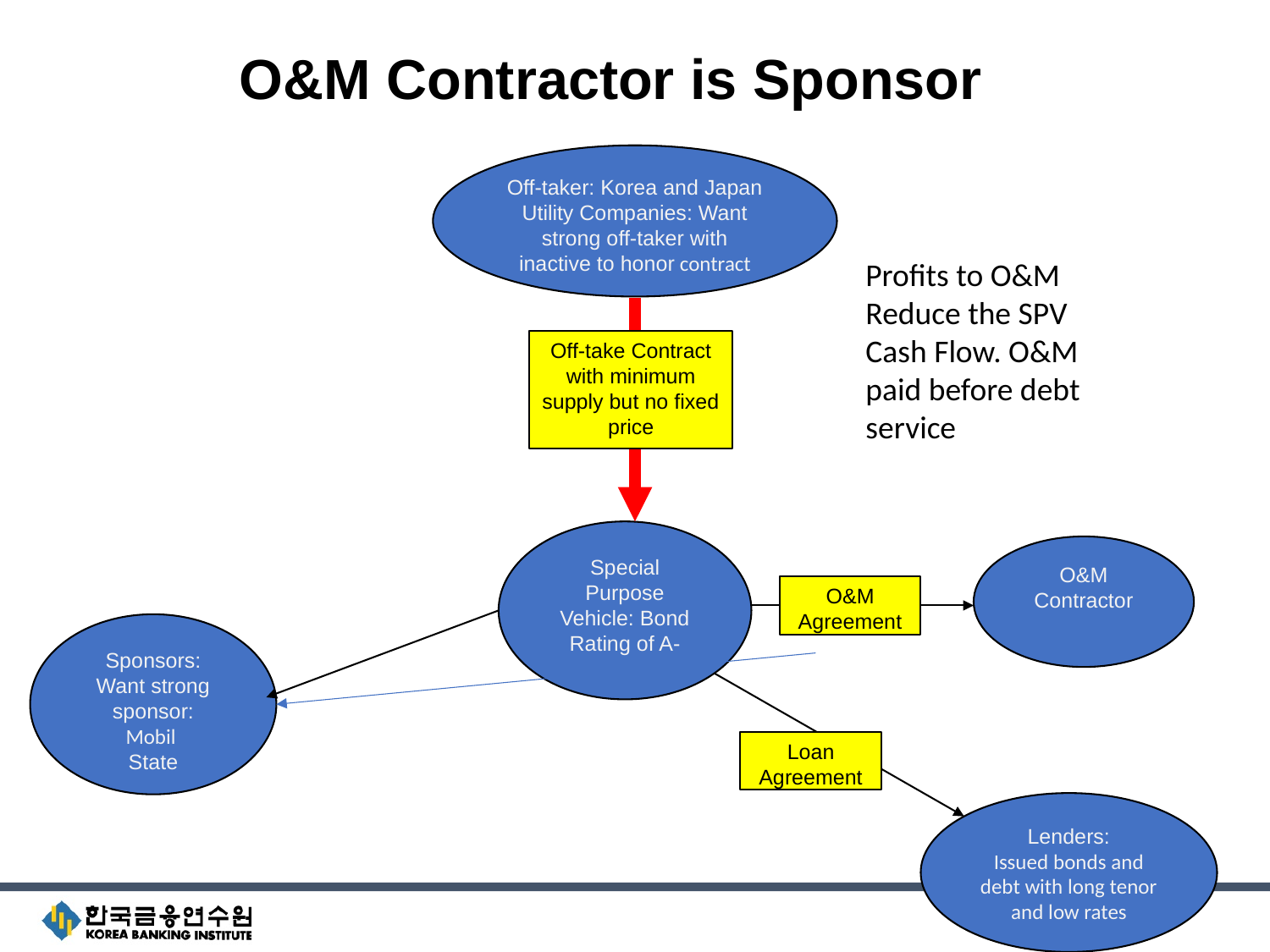

# O&M Contractor is Sponsor
Off-taker: Korea and Japan Utility Companies: Want strong off-taker with inactive to honor contract
Profits to O&M Reduce the SPV Cash Flow. O&M paid before debt service
Off-take Contract with minimum supply but no fixed price
Special Purpose Vehicle: Bond Rating of A-
O&M Contractor
O&M Agreement
Sponsors: Want strong sponsor:
Mobil
State
Loan Agreement
Lenders:
Issued bonds and debt with long tenor and low rates